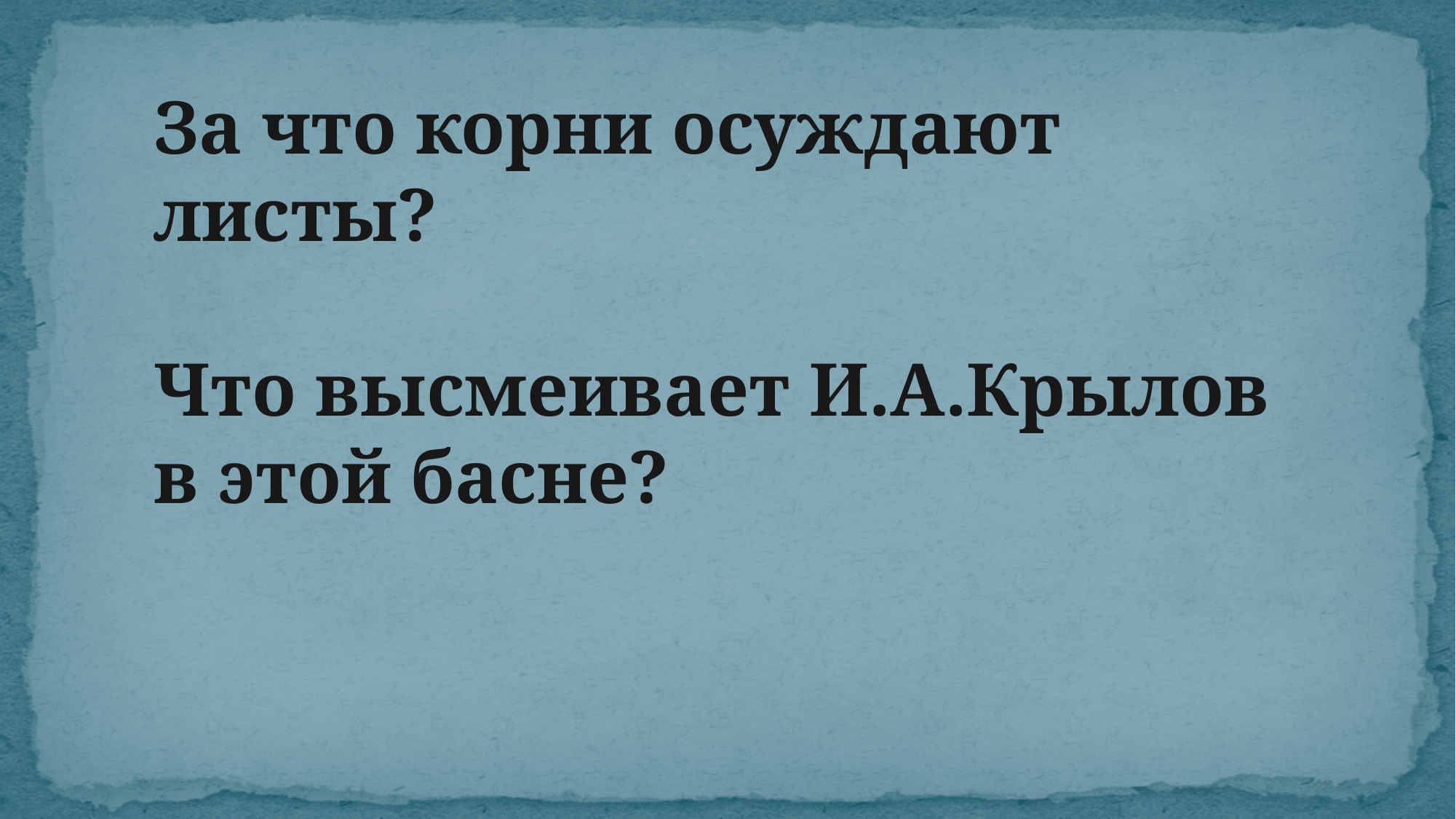

За что корни осуждают листы?

Что высмеивает И.А.Крылов в этой басне?